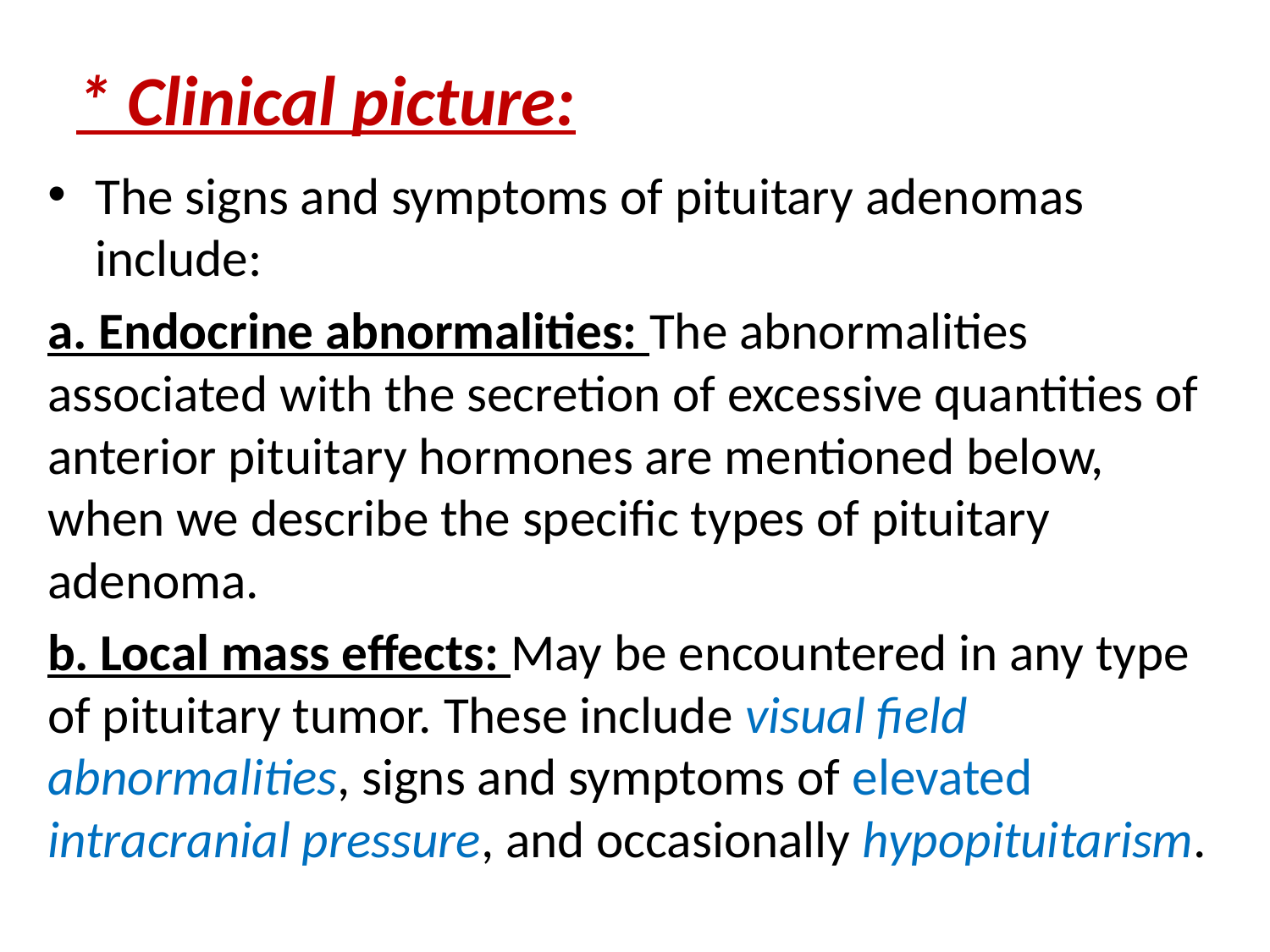

# * Clinical picture:
The signs and symptoms of pituitary adenomas include:
a. Endocrine abnormalities: The abnormalities associated with the secretion of excessive quantities of anterior pituitary hormones are mentioned below, when we describe the specific types of pituitary adenoma.
b. Local mass effects: May be encountered in any type of pituitary tumor. These include visual field abnormalities, signs and symptoms of elevated intracranial pressure, and occasionally hypopituitarism.